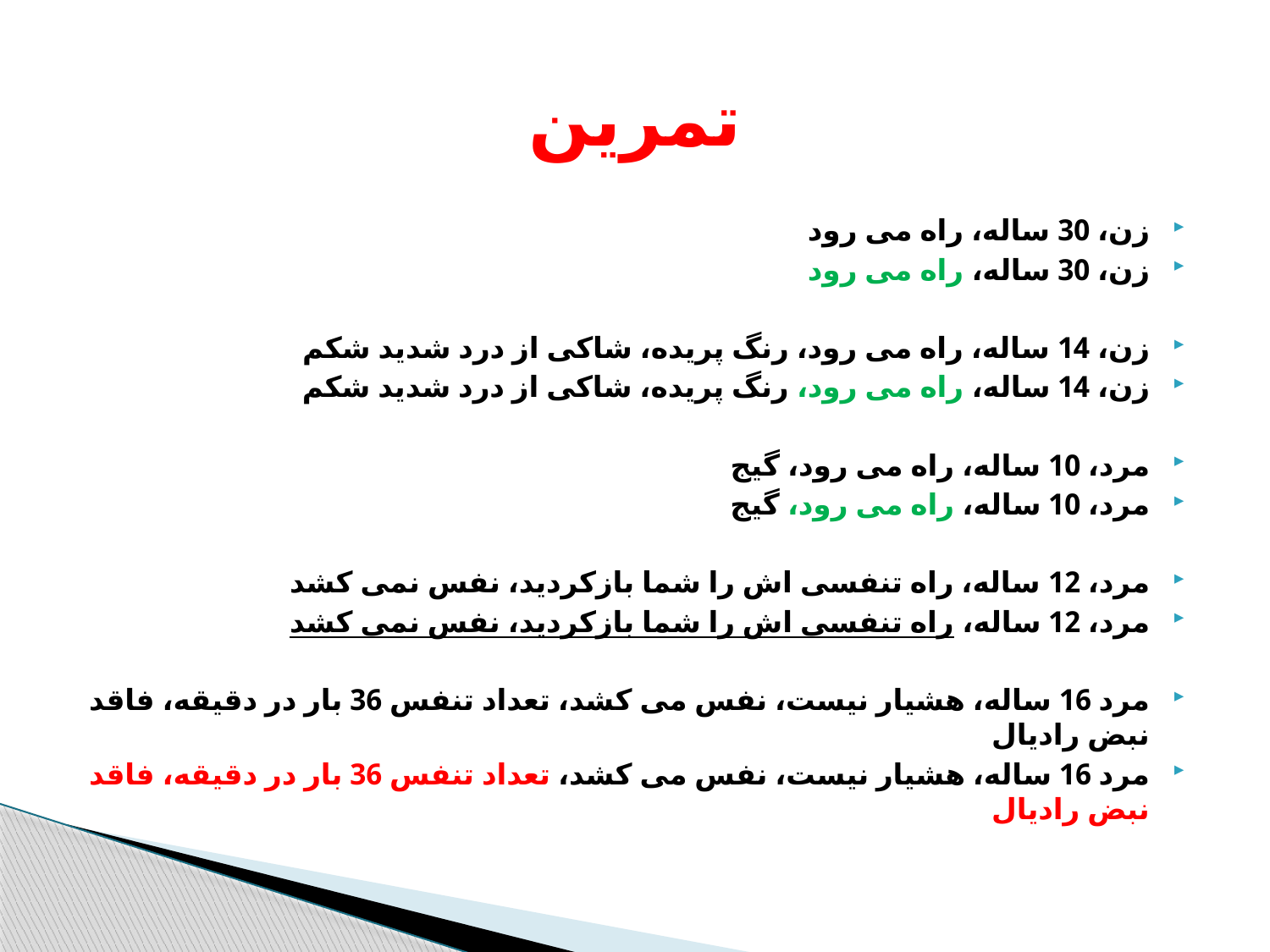

# تمرین
زن، 30 ساله، راه می رود
زن، 30 ساله، راه می رود

زن، 14 ساله، راه می رود، رنگ پریده، شاکی از درد شدید شکم
زن، 14 ساله، راه می رود، رنگ پریده، شاکی از درد شدید شکم

مرد، 10 ساله، راه می رود، گیج
مرد، 10 ساله، راه می رود، گیج

مرد، 12 ساله، راه تنفسی اش را شما بازکردید، نفس نمی کشد
مرد، 12 ساله، راه تنفسی اش را شما بازکردید، نفس نمی کشد

مرد 16 ساله، هشیار نیست، نفس می کشد، تعداد تنفس 36 بار در دقیقه، فاقد نبض رادیال
مرد 16 ساله، هشیار نیست، نفس می کشد، تعداد تنفس 36 بار در دقیقه، فاقد نبض رادیال